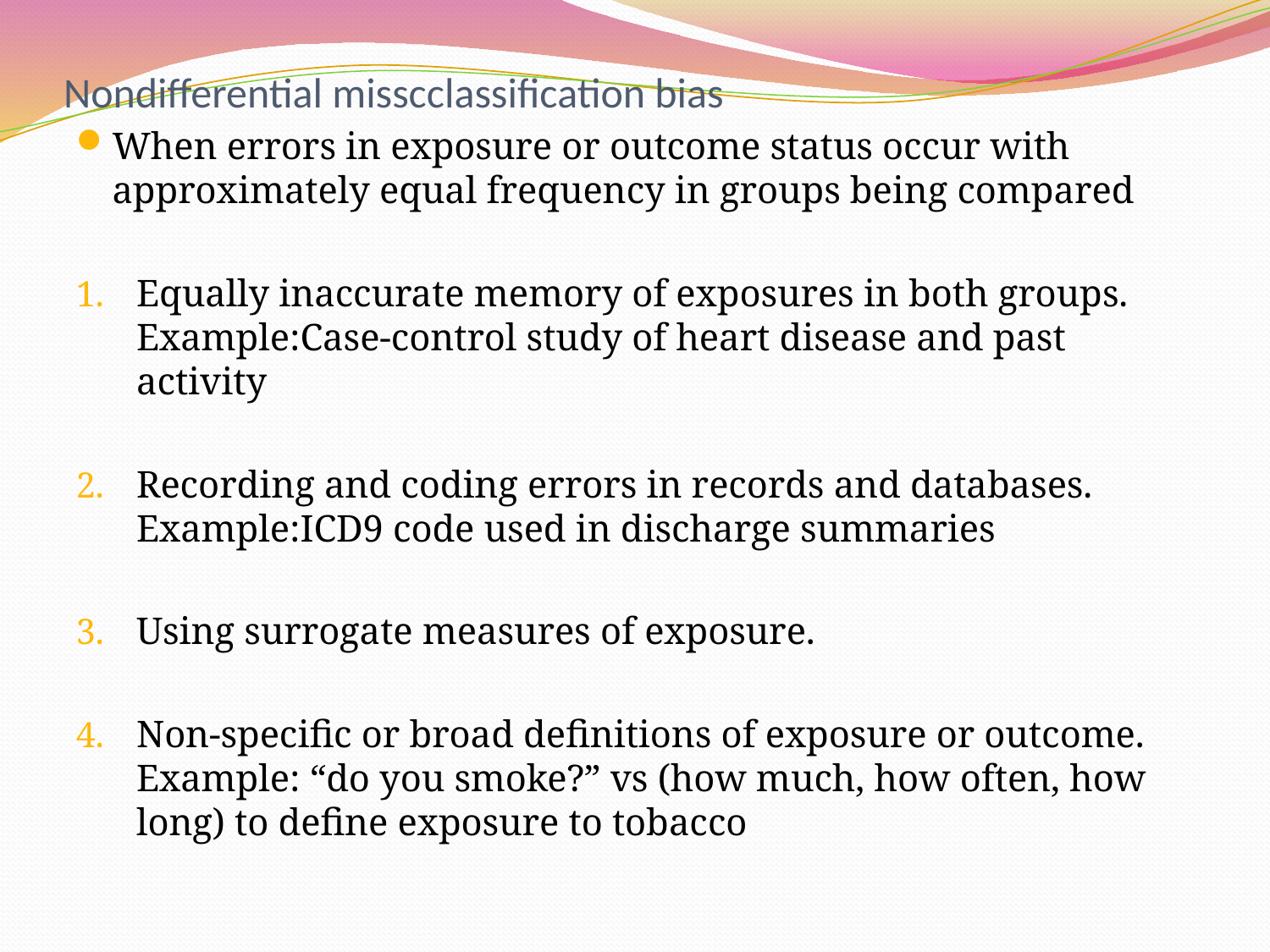

# Nondifferential misscclassification bias
When errors in exposure or outcome status occur with approximately equal frequency in groups being compared

Equally inaccurate memory of exposures in both groups. Example:Case-control study of heart disease and past activity

Recording and coding errors in records and databases. Example:ICD9 code used in discharge summaries

Using surrogate measures of exposure.

Non-specific or broad definitions of exposure or outcome. Example: “do you smoke?” vs (how much, how often, how long) to define exposure to tobacco